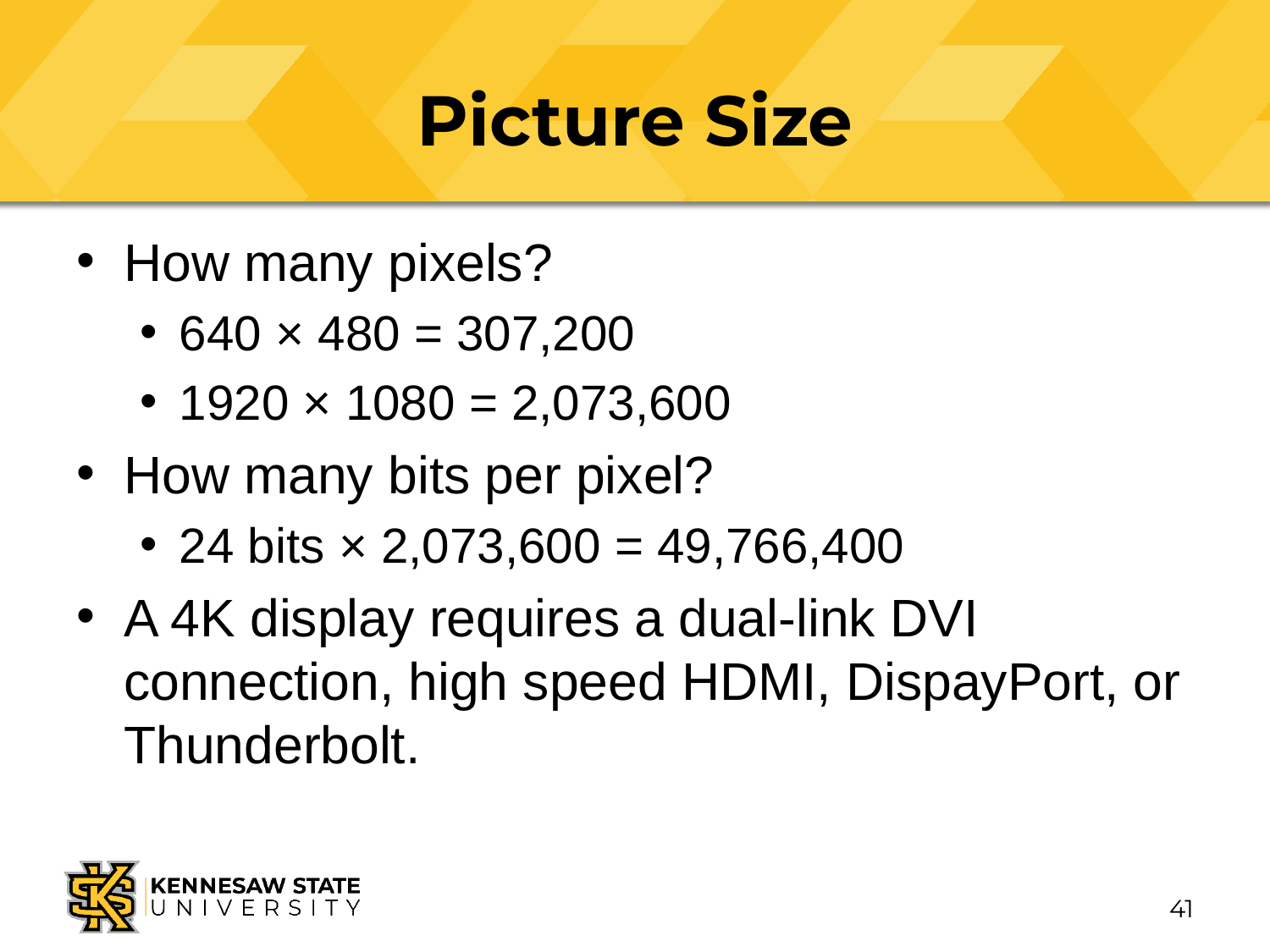

# Picture Size
How many pixels?
640 × 480 = 307,200
1920 × 1080 = 2,073,600
How many bits per pixel?
24 bits × 2,073,600 = 49,766,400
A 4K display requires a dual-link DVI connection, high speed HDMI, DispayPort, or Thunderbolt.
41